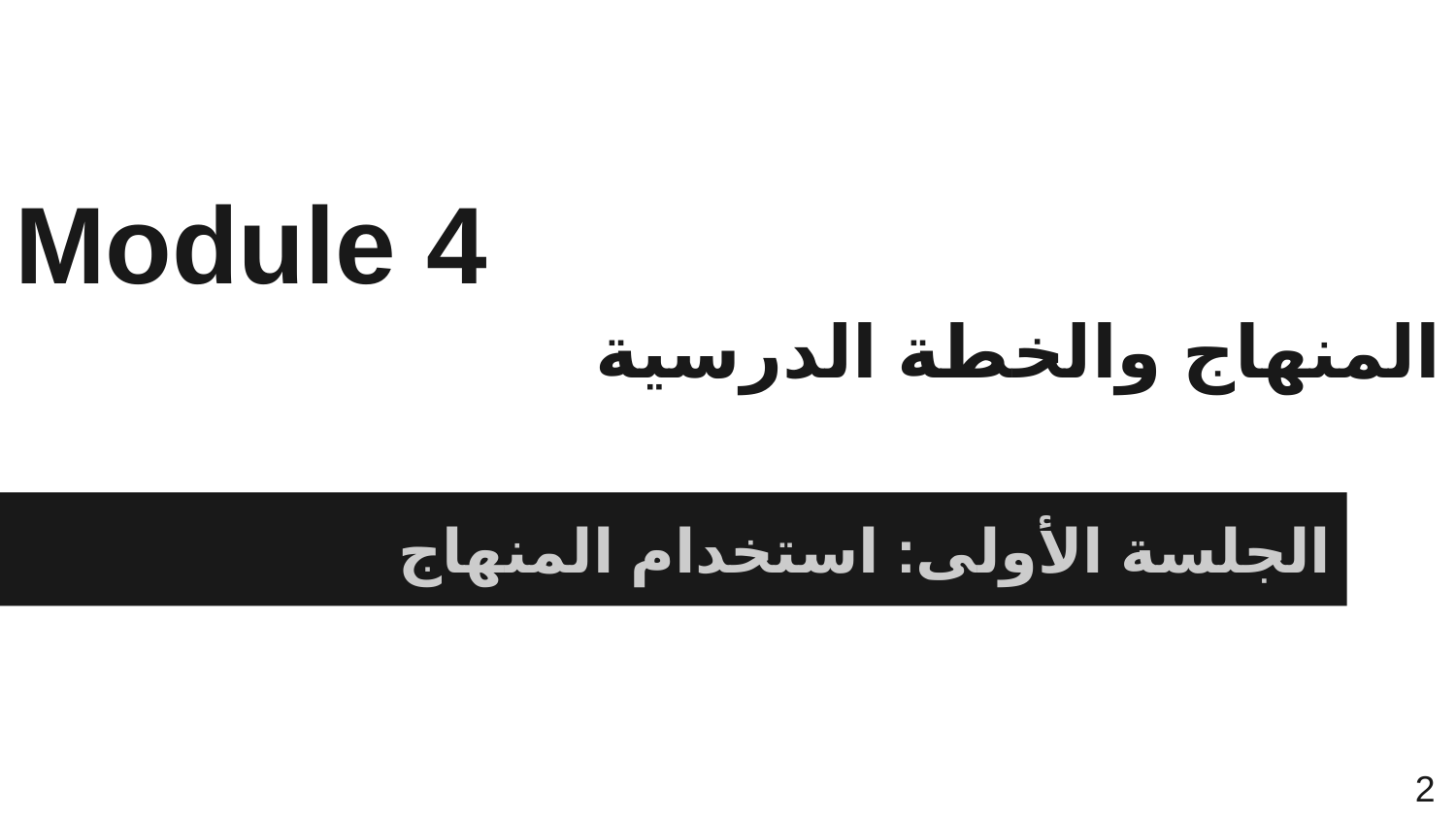

# Module 4
المنهاج والخطة الدرسية
الجلسة الأولى: استخدام المنهاج
2